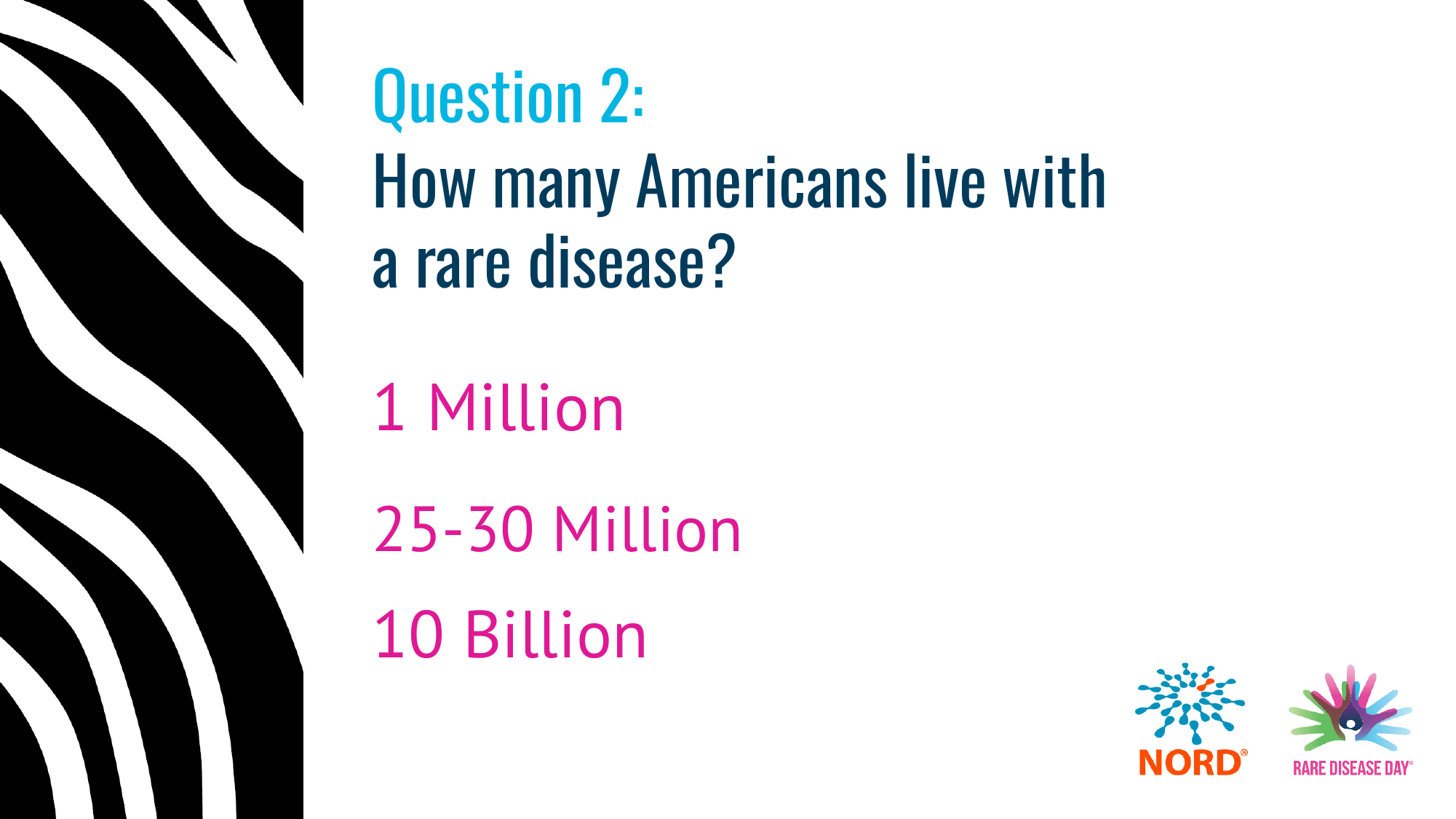

# Question 2:
How many Americans live with
a rare disease?
1 Million
25-30 Million
10 Billion